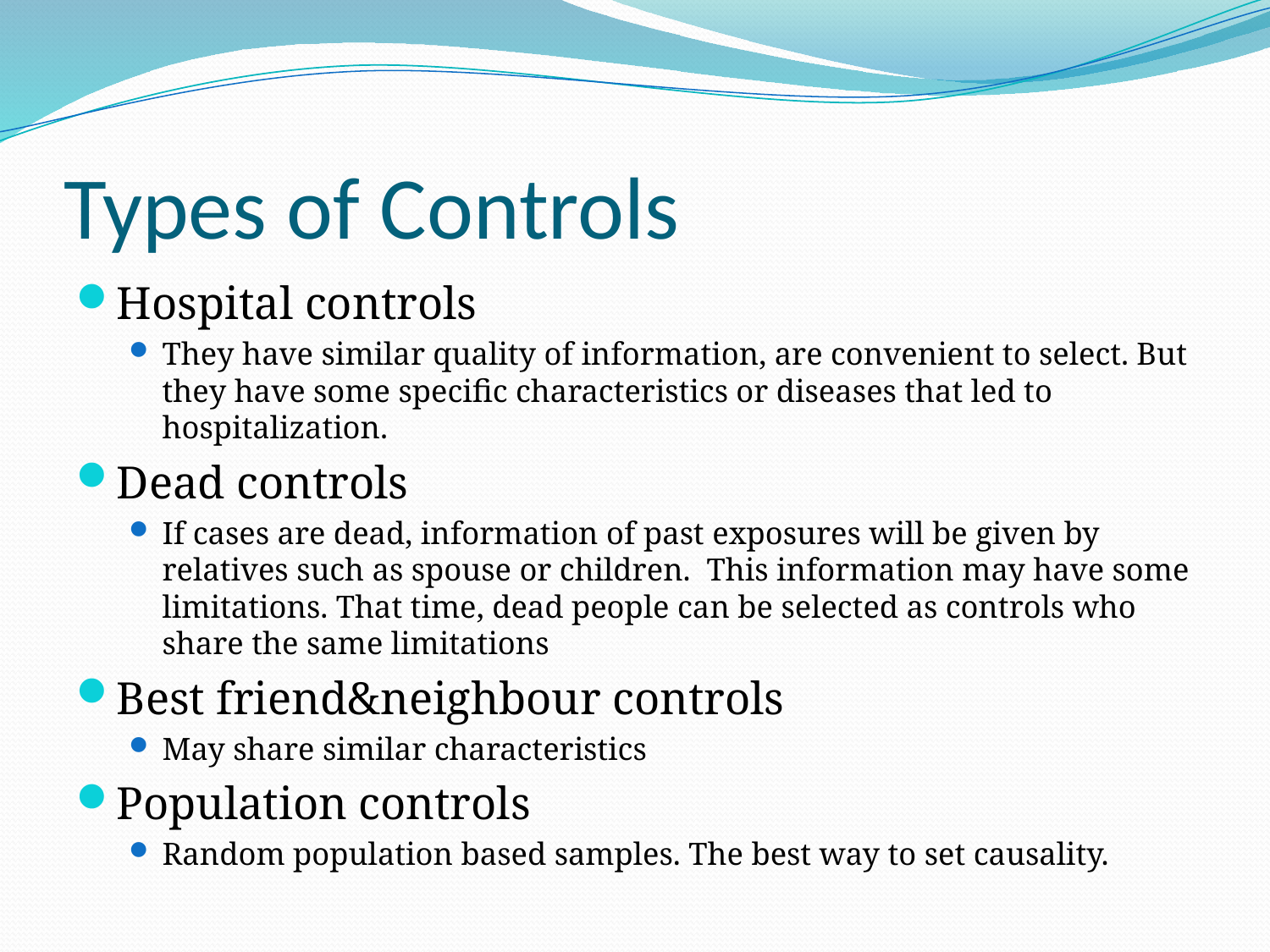

# Types of Controls
Hospital controls
They have similar quality of information, are convenient to select. But they have some specific characteristics or diseases that led to hospitalization.
Dead controls
If cases are dead, information of past exposures will be given by relatives such as spouse or children.  This information may have some limitations. That time, dead people can be selected as controls who share the same limitations
Best friend&neighbour controls
May share similar characteristics
Population controls
Random population based samples. The best way to set causality.